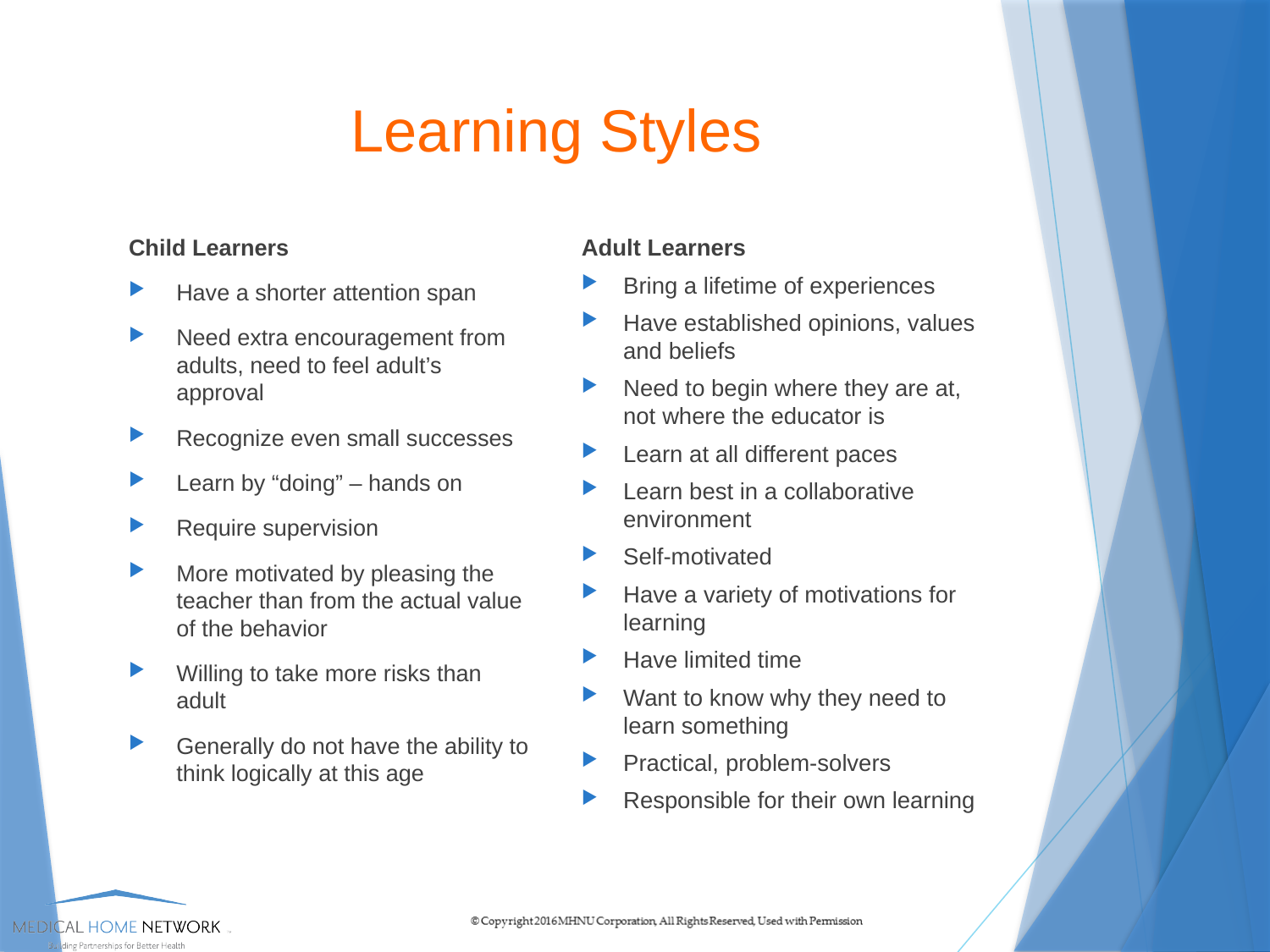

# Learning Styles
Child Learners
Have a shorter attention span
Need extra encouragement from adults, need to feel adult’s approval
Recognize even small successes
Learn by “doing” – hands on
Require supervision
More motivated by pleasing the teacher than from the actual value of the behavior
Willing to take more risks than adult
Generally do not have the ability to think logically at this age

Adult Learners
Bring a lifetime of experiences
Have established opinions, values and beliefs
Need to begin where they are at, not where the educator is
Learn at all different paces
Learn best in a collaborative environment
Self-motivated
Have a variety of motivations for learning
Have limited time
Want to know why they need to learn something
Practical, problem-solvers
Responsible for their own learning